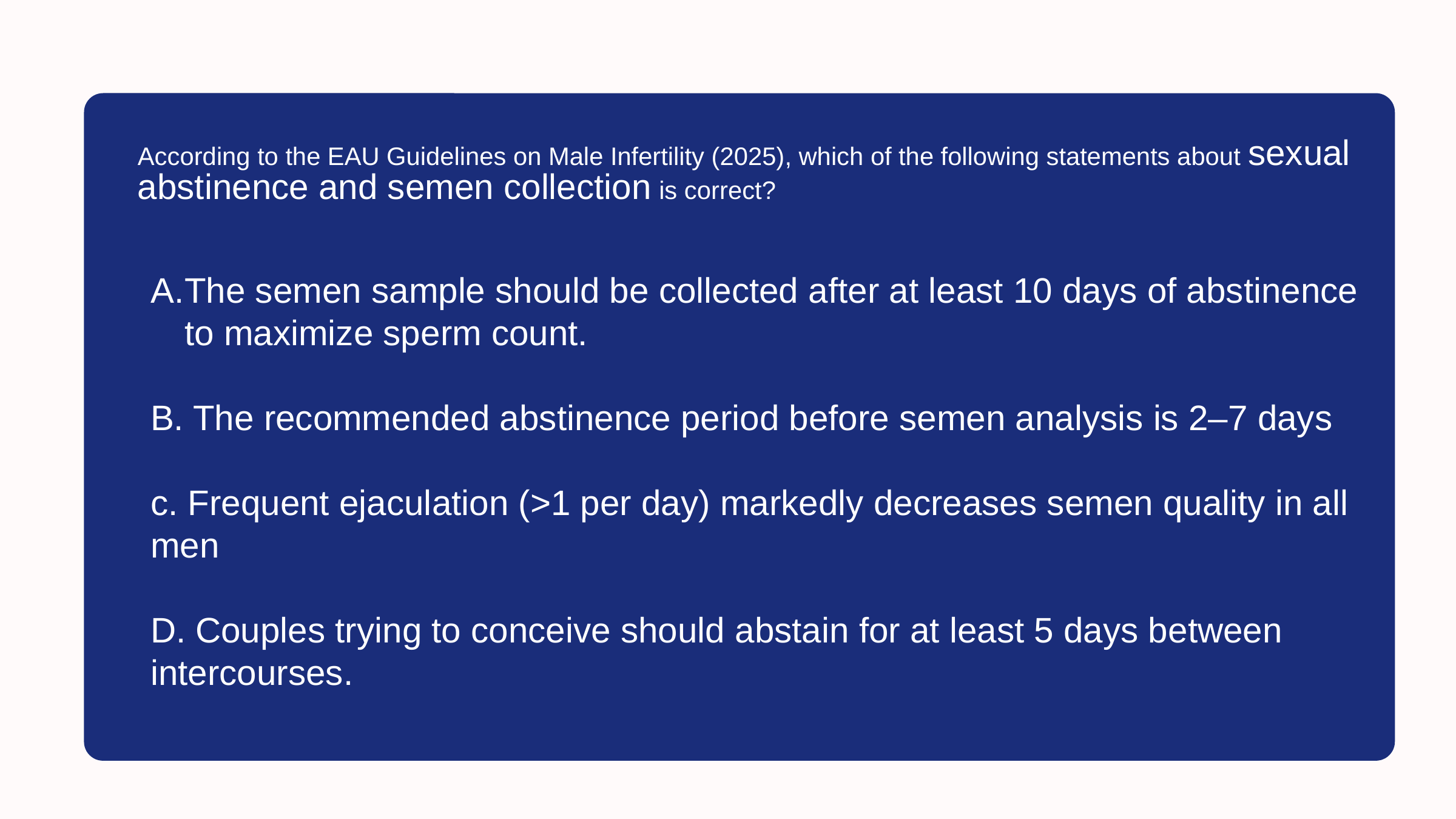

According to the EAU Guidelines on Male Infertility (2025), which of the following statements about sexual abstinence and semen collection is correct?
The semen sample should be collected after at least 10 days of abstinence to maximize sperm count.

B. The recommended abstinence period before semen analysis is 2–7 days

c. Frequent ejaculation (>1 per day) markedly decreases semen quality in all men

D. Couples trying to conceive should abstain for at least 5 days between intercourses.